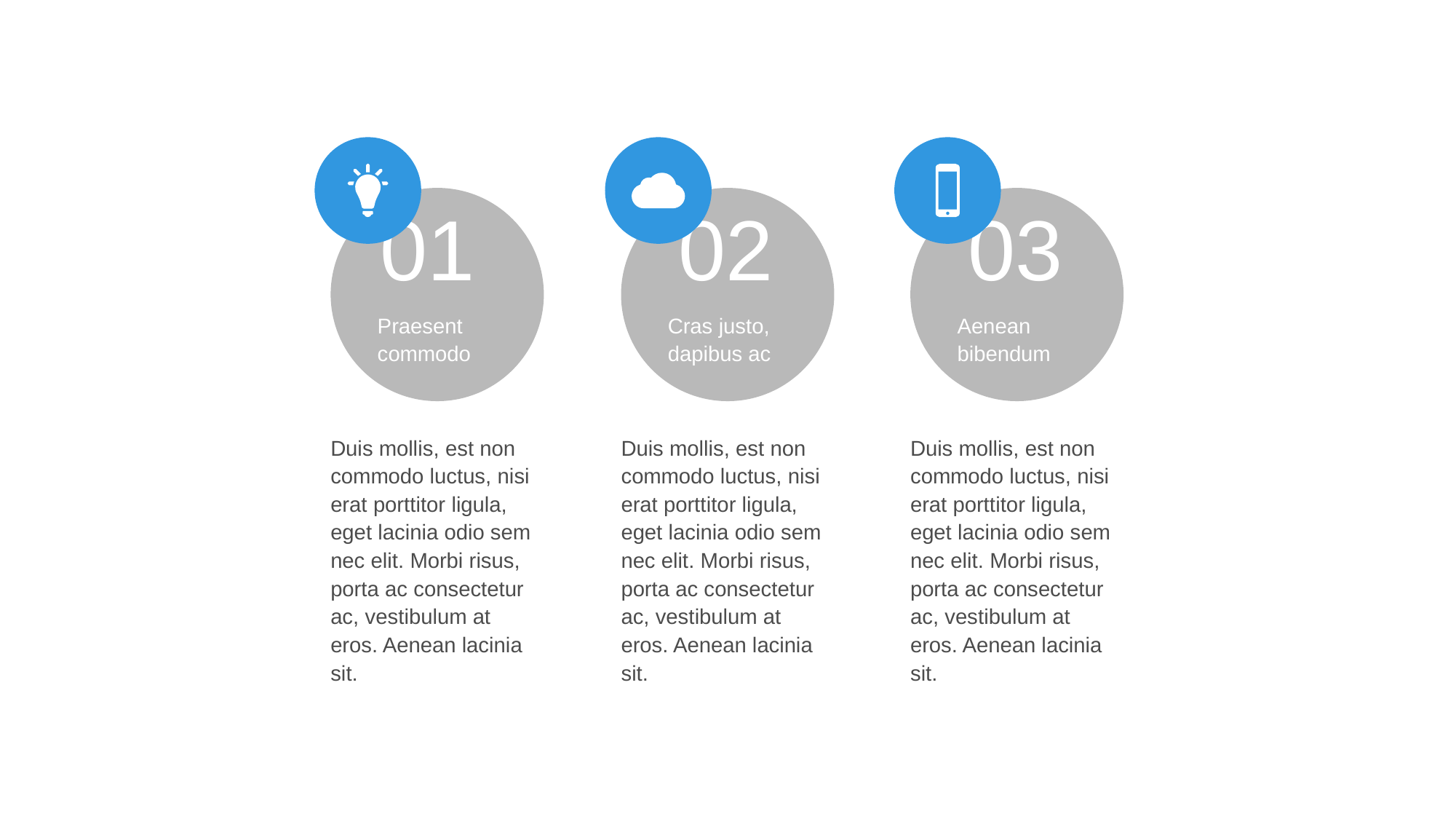

01
Praesent commodo
Duis mollis, est non commodo luctus, nisi erat porttitor ligula, eget lacinia odio sem nec elit. Morbi risus, porta ac consectetur ac, vestibulum at eros. Aenean lacinia sit.

02
Cras justo, dapibus ac
Duis mollis, est non commodo luctus, nisi erat porttitor ligula, eget lacinia odio sem nec elit. Morbi risus, porta ac consectetur ac, vestibulum at eros. Aenean lacinia sit.

03
Aenean bibendum
Duis mollis, est non commodo luctus, nisi erat porttitor ligula, eget lacinia odio sem nec elit. Morbi risus, porta ac consectetur ac, vestibulum at eros. Aenean lacinia sit.